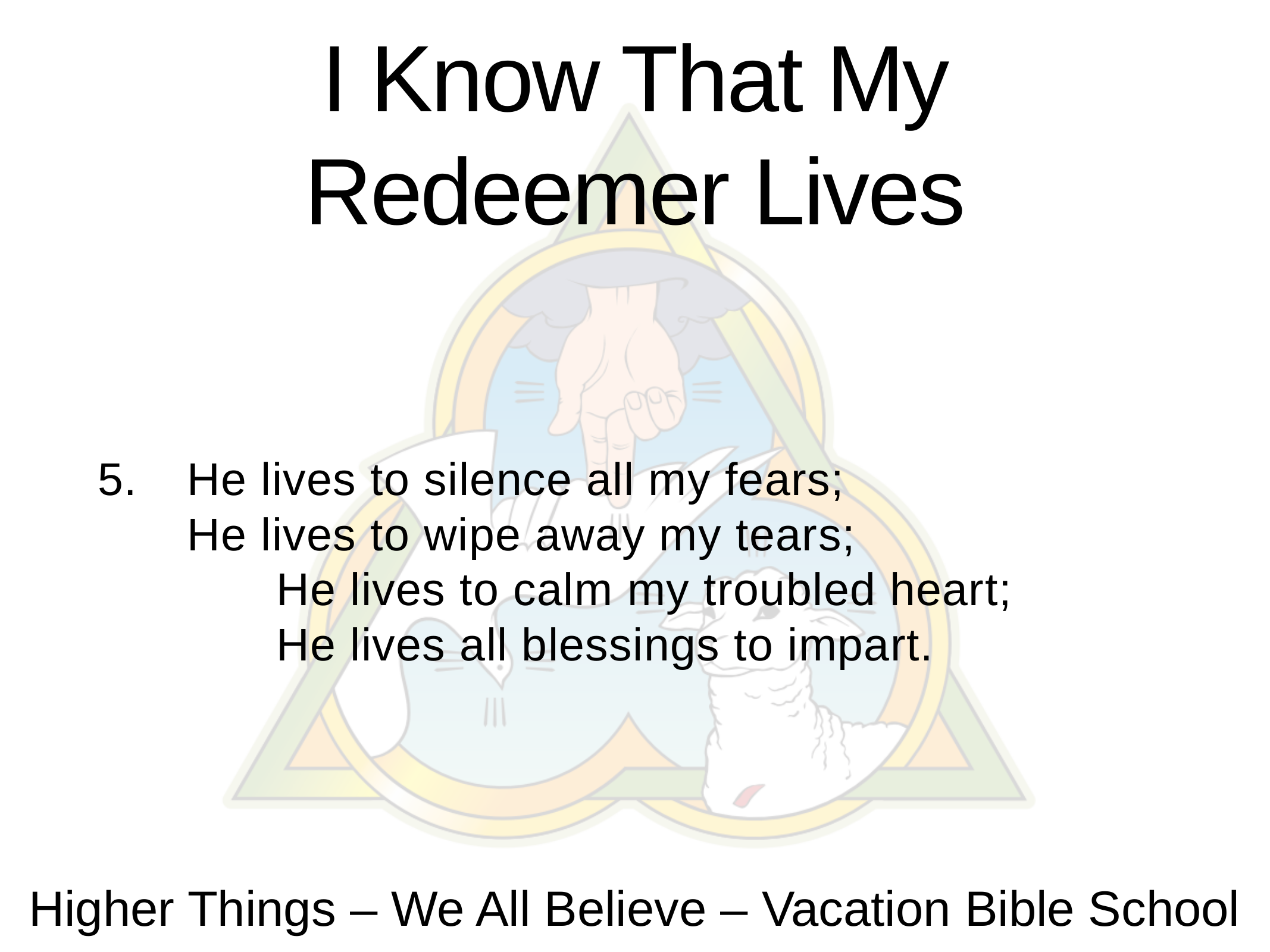

# I Know That My Redeemer Lives
5.	He lives to silence all my fears;
	He lives to wipe away my tears;
		He lives to calm my troubled heart;
		He lives all blessings to impart.